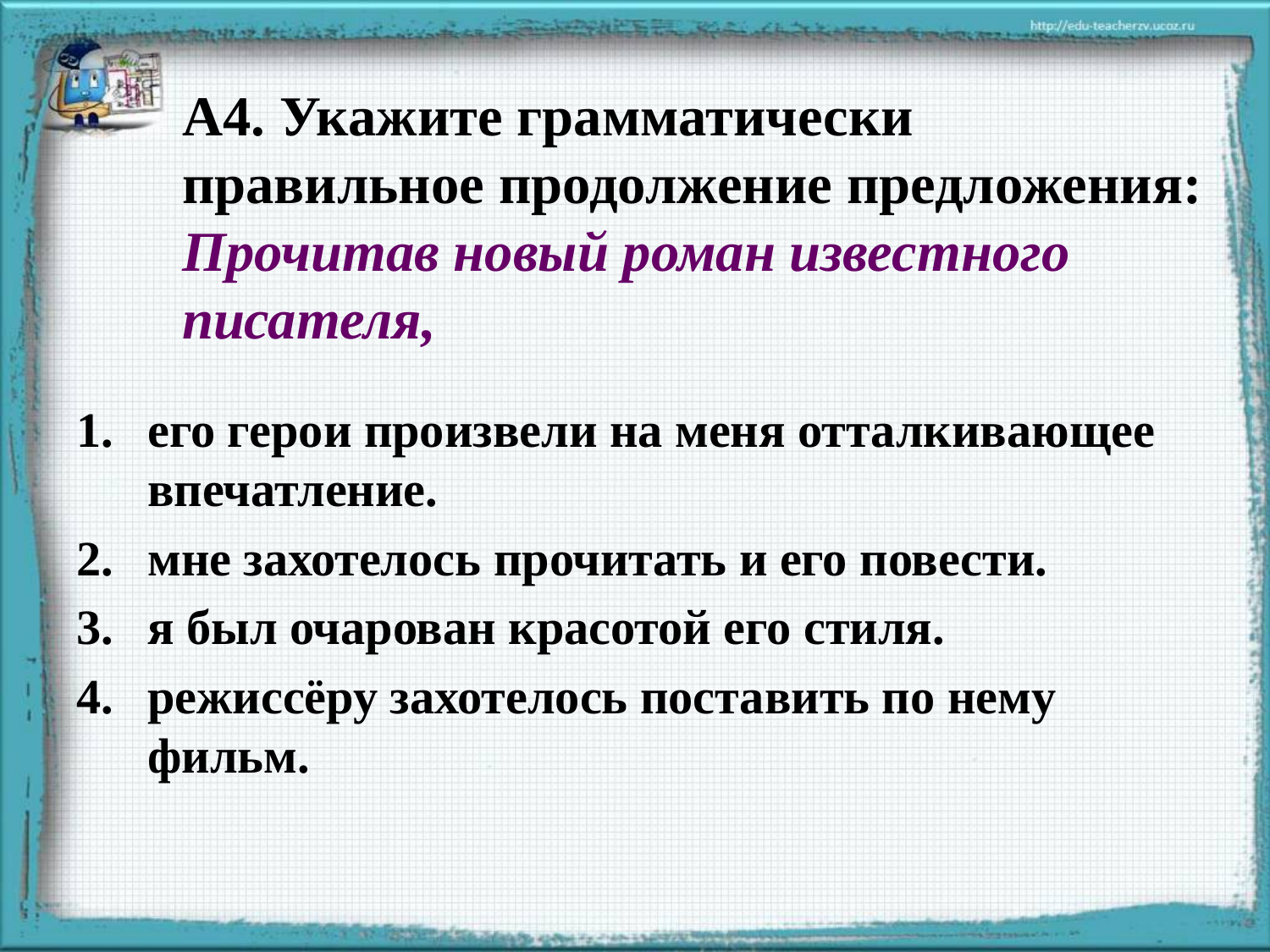

# А4. Укажите грамматически правильное продолжение предложения: Прочитав новый роман известного писателя,
его герои произвели на меня отталкивающее впечатление.
мне захотелось прочитать и его повести.
я был очарован красотой его стиля.
режиссёру захотелось поставить по нему фильм.